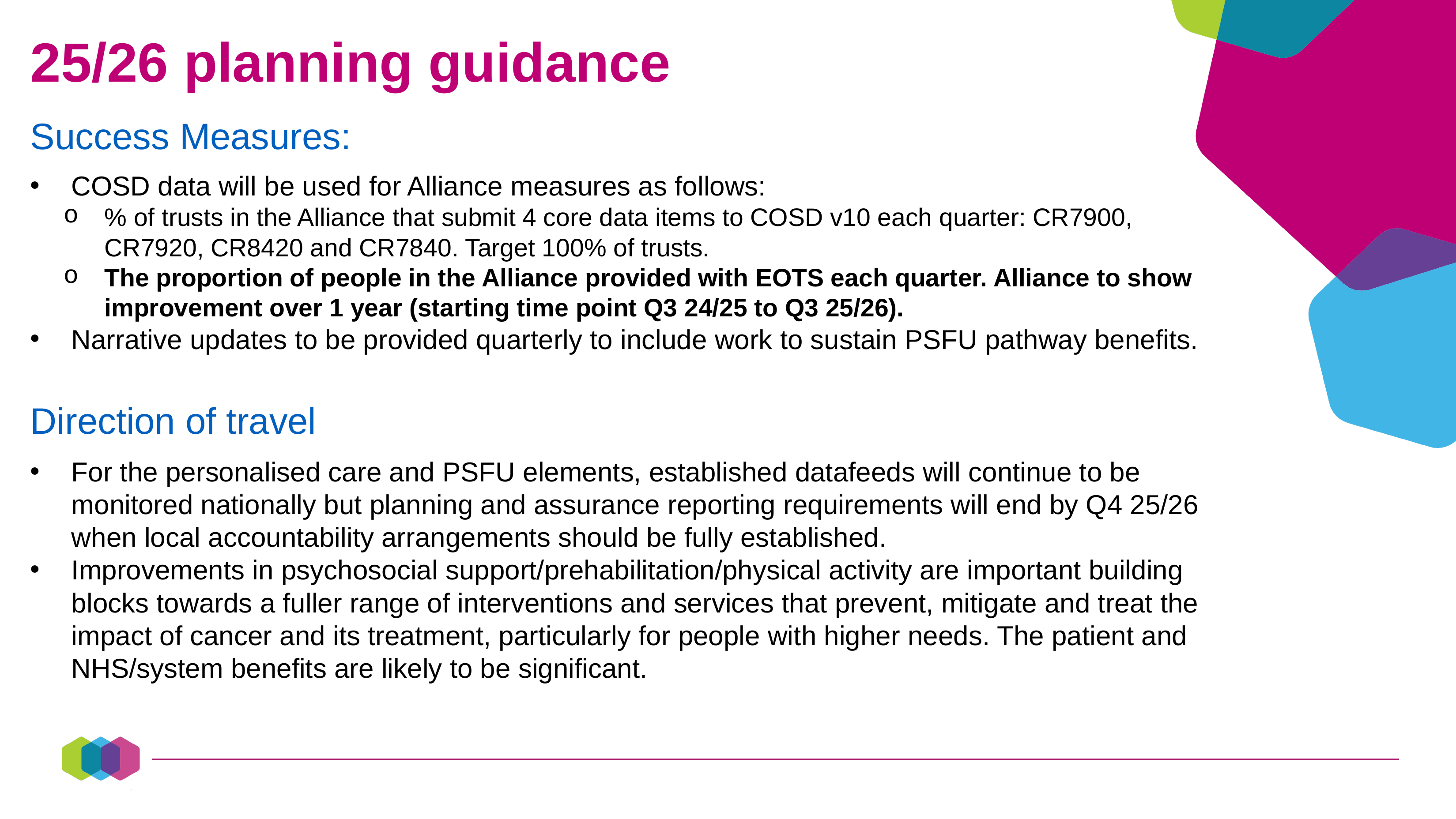

25/26 planning guidance
Success Measures:
COSD data will be used for Alliance measures as follows:
% of trusts in the Alliance that submit 4 core data items to COSD v10 each quarter: CR7900, CR7920, CR8420 and CR7840. Target 100% of trusts.
The proportion of people in the Alliance provided with EOTS each quarter. Alliance to show improvement over 1 year (starting time point Q3 24/25 to Q3 25/26).
Narrative updates to be provided quarterly to include work to sustain PSFU pathway benefits.
Direction of travel
For the personalised care and PSFU elements, established datafeeds will continue to be monitored nationally but planning and assurance reporting requirements will end by Q4 25/26 when local accountability arrangements should be fully established.
Improvements in psychosocial support/prehabilitation/physical activity are important building blocks towards a fuller range of interventions and services that prevent, mitigate and treat the impact of cancer and its treatment, particularly for people with higher needs. The patient and NHS/system benefits are likely to be significant.